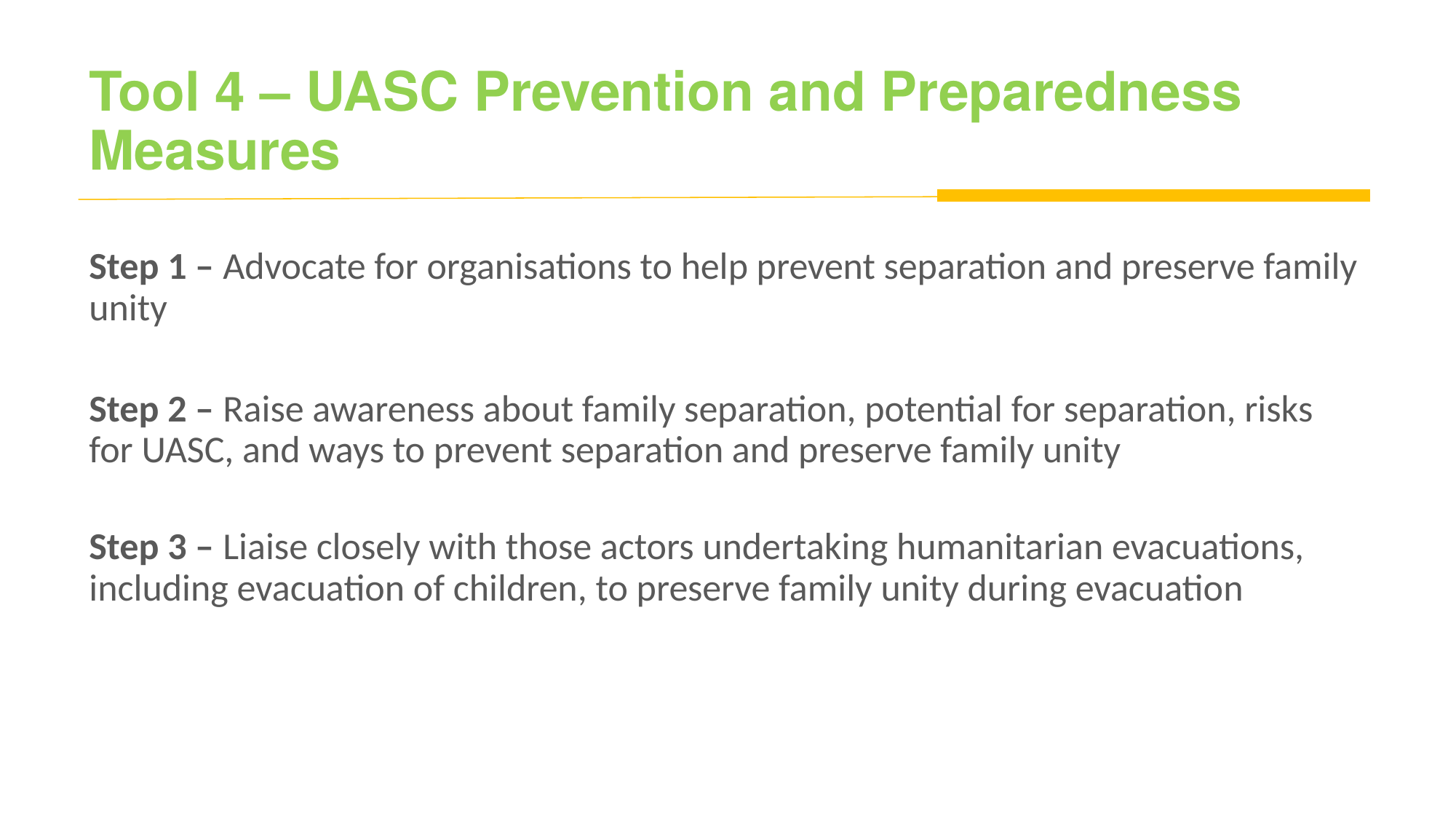

# Tool 4 – UASC Prevention and Preparedness Measures
Step 1 – Advocate for organisations to help prevent separation and preserve family unity
Step 2 – Raise awareness about family separation, potential for separation, risks for UASC, and ways to prevent separation and preserve family unity
Step 3 – Liaise closely with those actors undertaking humanitarian evacuations, including evacuation of children, to preserve family unity during evacuation